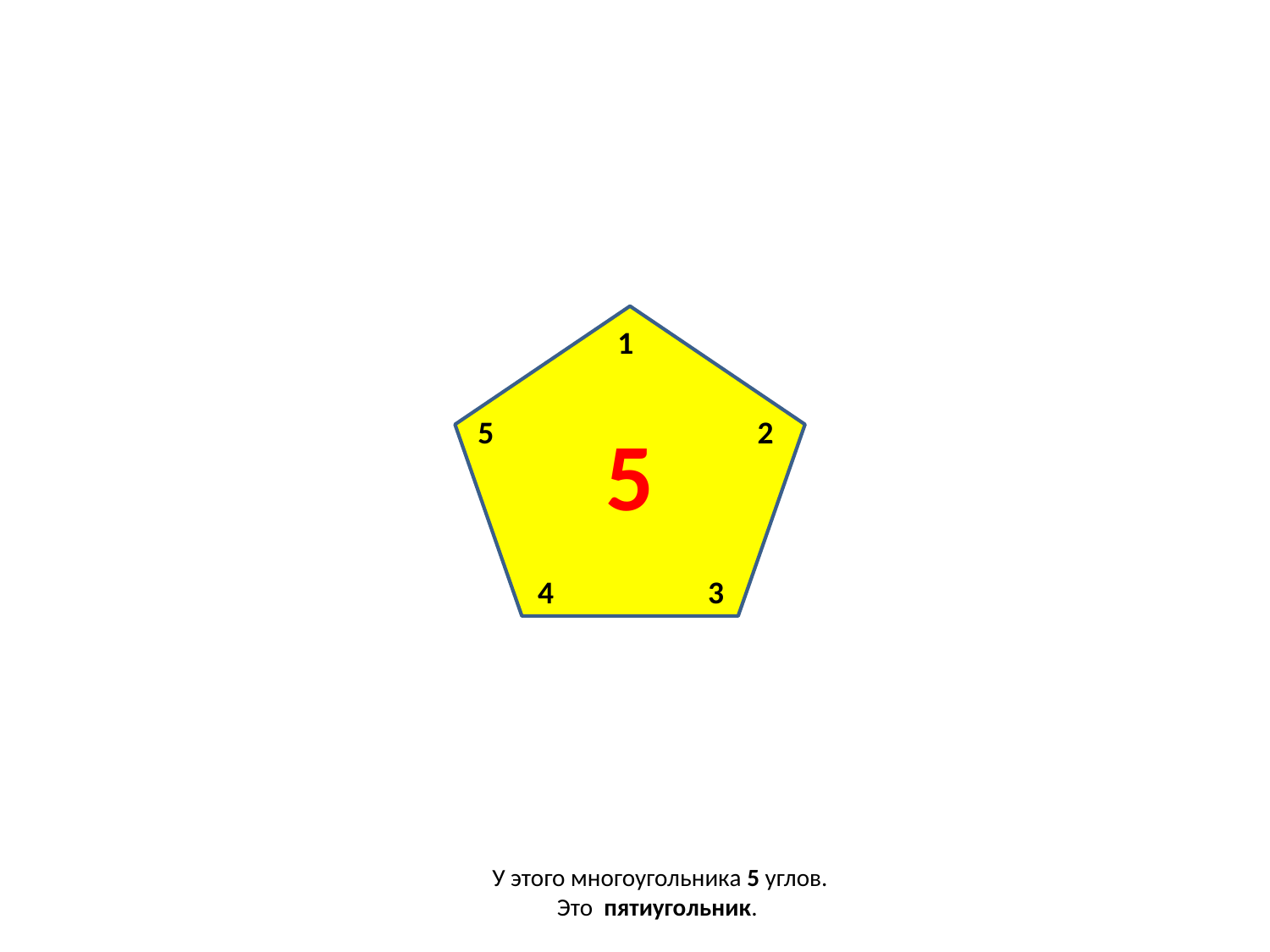

5

1
5
2
4
3
У этого многоугольника 5 углов.
Это  пятиугольник.